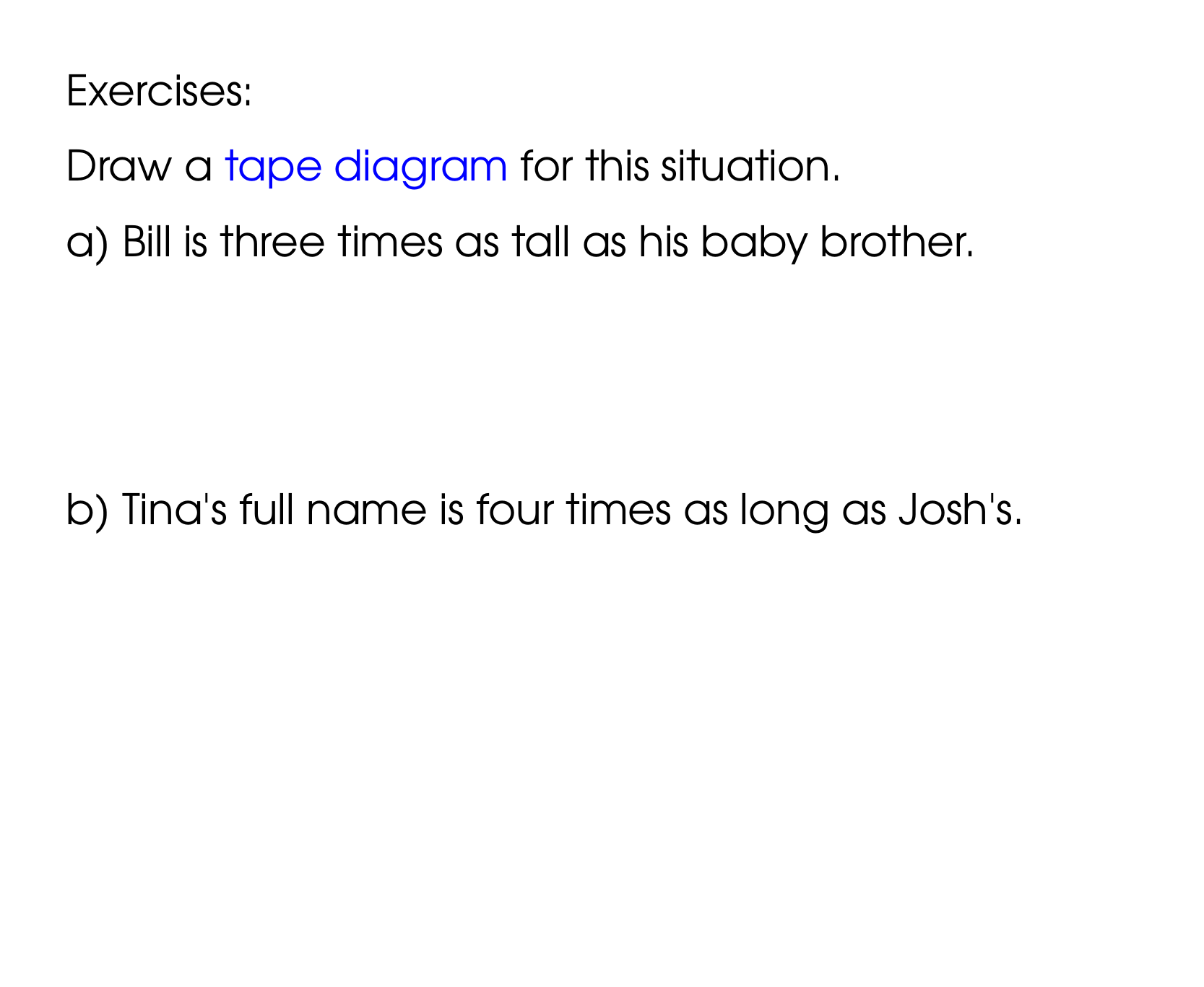

Exercises:
Draw a tape diagram for this situation.
a) Bill is three times as tall as his baby brother.
b) Tina's full name is four times as long as Josh's.